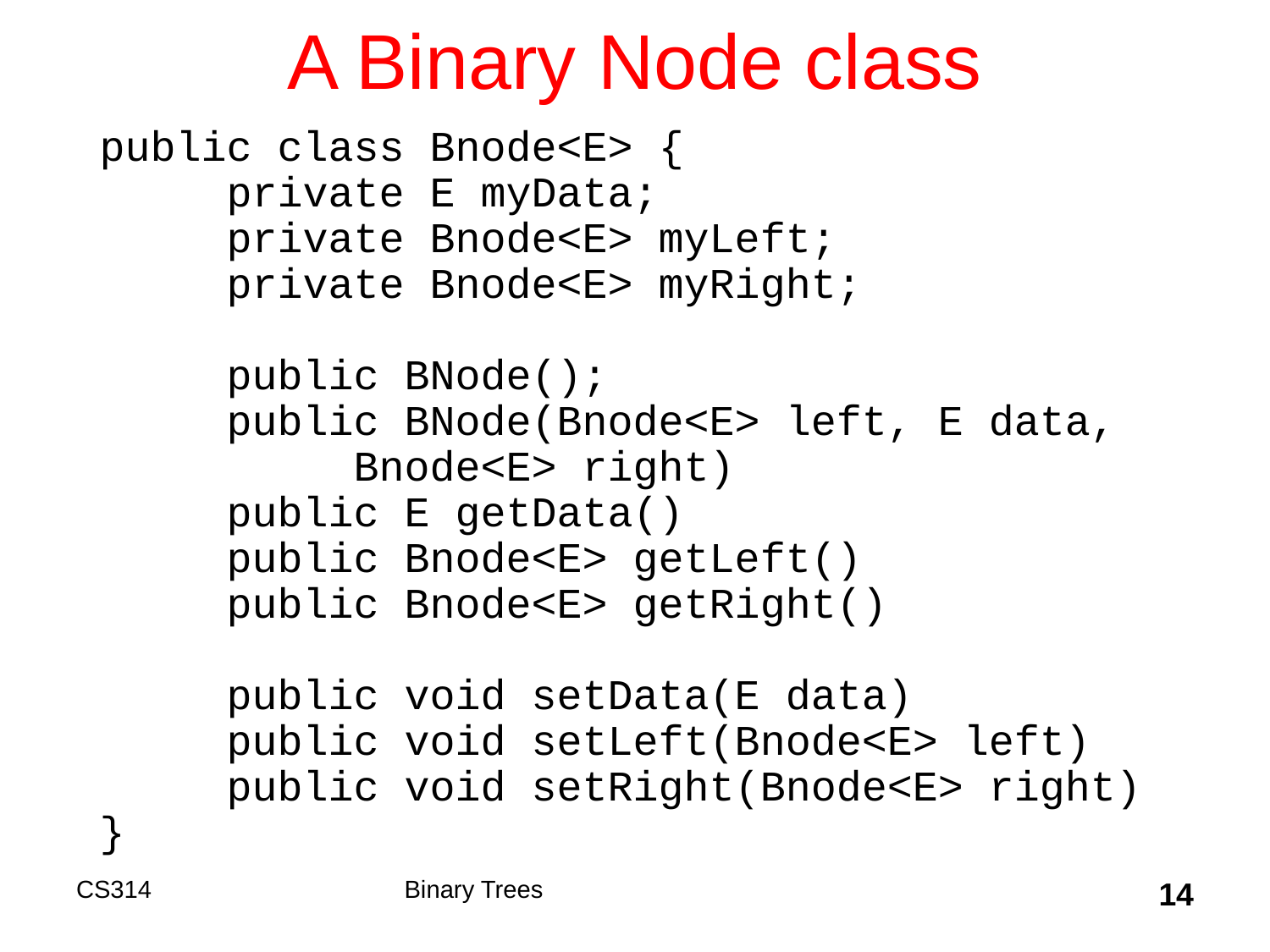

# A Binary Node class
public class Bnode<E> {
 	private E myData;
	private Bnode<E> myLeft;
	private Bnode<E> myRight;

	public BNode();
	public BNode(Bnode<E> left, E data,
		Bnode<E> right)
	public E getData()
	public Bnode<E> getLeft()
	public Bnode<E> getRight()

	public void setData(E data)
	public void setLeft(Bnode<E> left)
	public void setRight(Bnode<E> right)
}

CS314
Binary Trees
14